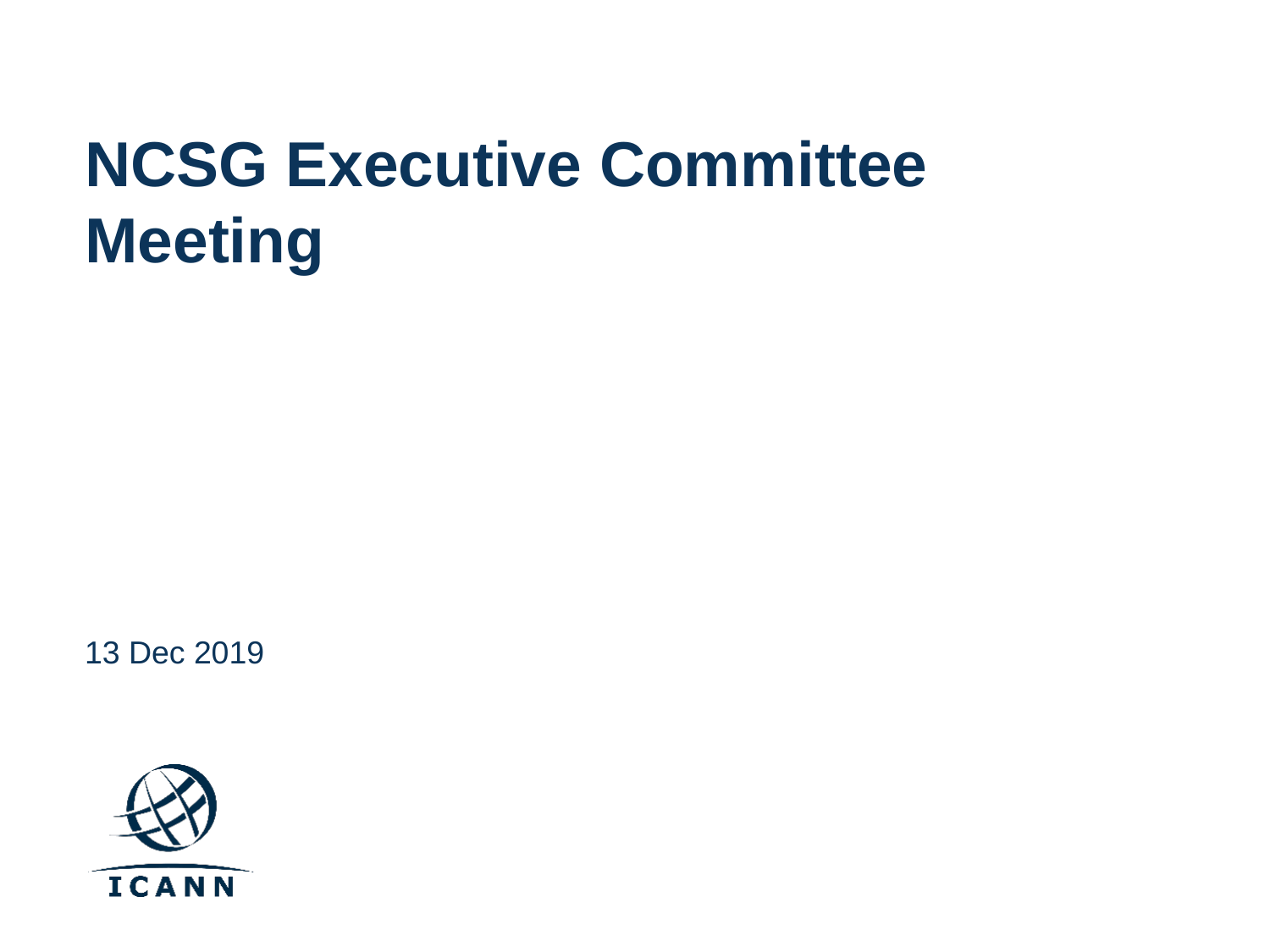

# NCSG Executive Committee Meeting

13 Dec 2019